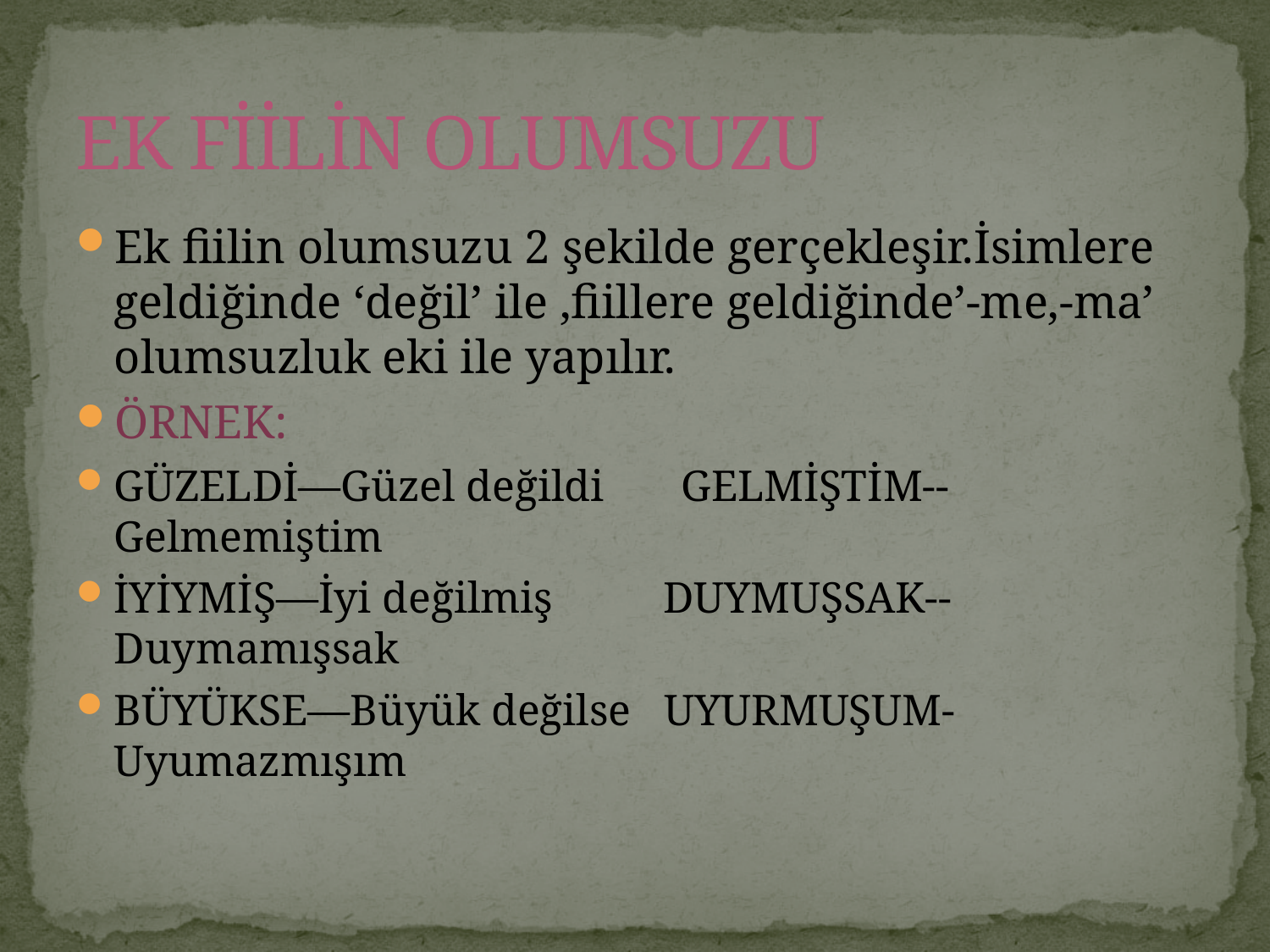

# EK FİİLİN OLUMSUZU
Ek fiilin olumsuzu 2 şekilde gerçekleşir.İsimlere geldiğinde ‘değil’ ile ,fiillere geldiğinde’-me,-ma’ olumsuzluk eki ile yapılır.
ÖRNEK:
GÜZELDİ—Güzel değildi       GELMİŞTİM--Gelmemiştim
İYİYMİŞ—İyi değilmiş          DUYMUŞSAK--Duymamışsak
BÜYÜKSE—Büyük değilse   UYURMUŞUM-Uyumazmışım